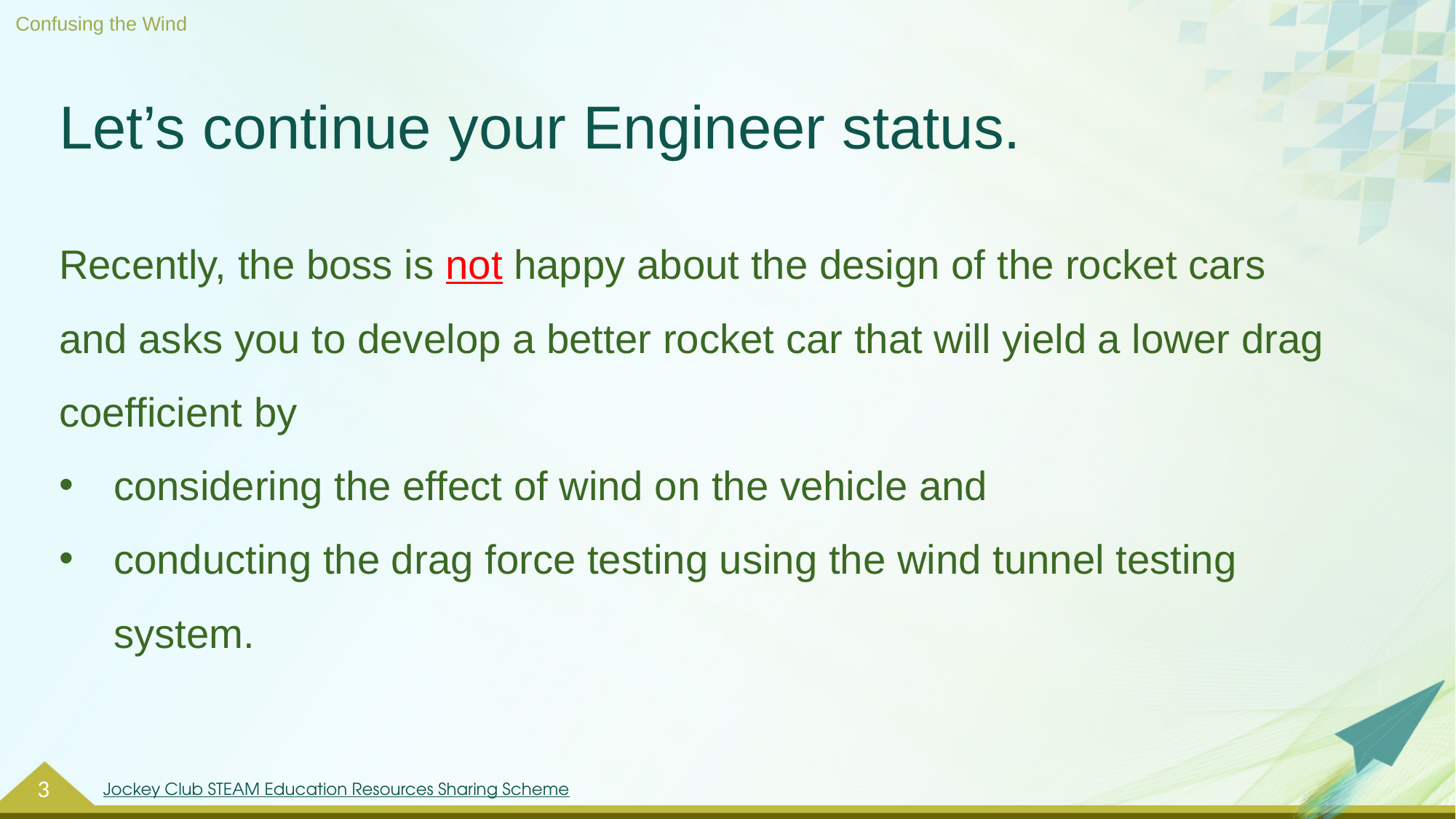

# Let’s continue your Engineer status.
Recently, the boss is not happy about the design of the rocket cars and asks you to develop a better rocket car that will yield a lower drag coefficient by
considering the effect of wind on the vehicle and
conducting the drag force testing using the wind tunnel testing system.

3